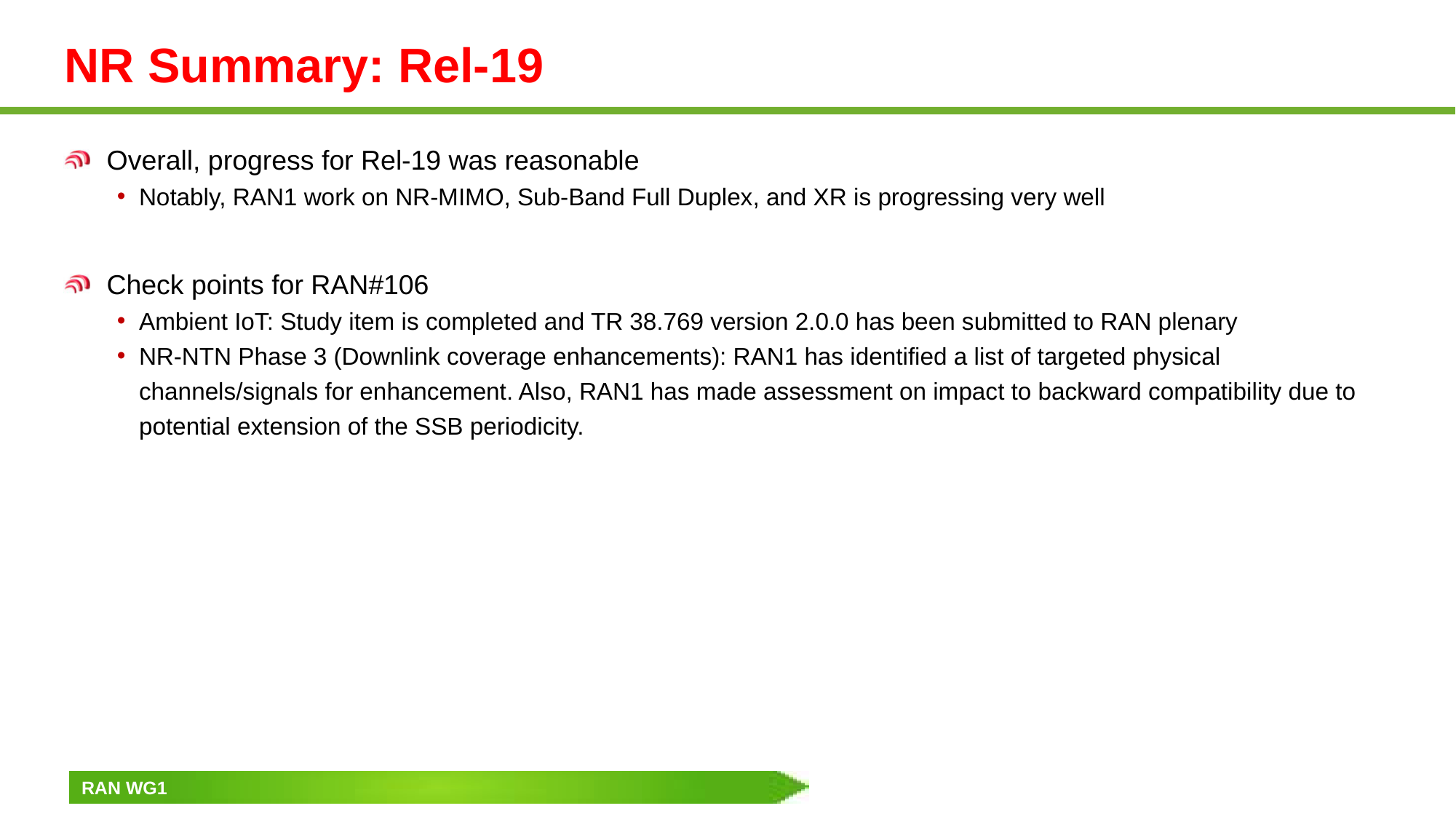

# NR Summary: Rel-19
Overall, progress for Rel-19 was reasonable
Notably, RAN1 work on NR-MIMO, Sub-Band Full Duplex, and XR is progressing very well

Check points for RAN#106
Ambient IoT: Study item is completed and TR 38.769 version 2.0.0 has been submitted to RAN plenary
NR-NTN Phase 3 (Downlink coverage enhancements): RAN1 has identified a list of targeted physical channels/signals for enhancement. Also, RAN1 has made assessment on impact to backward compatibility due to potential extension of the SSB periodicity.